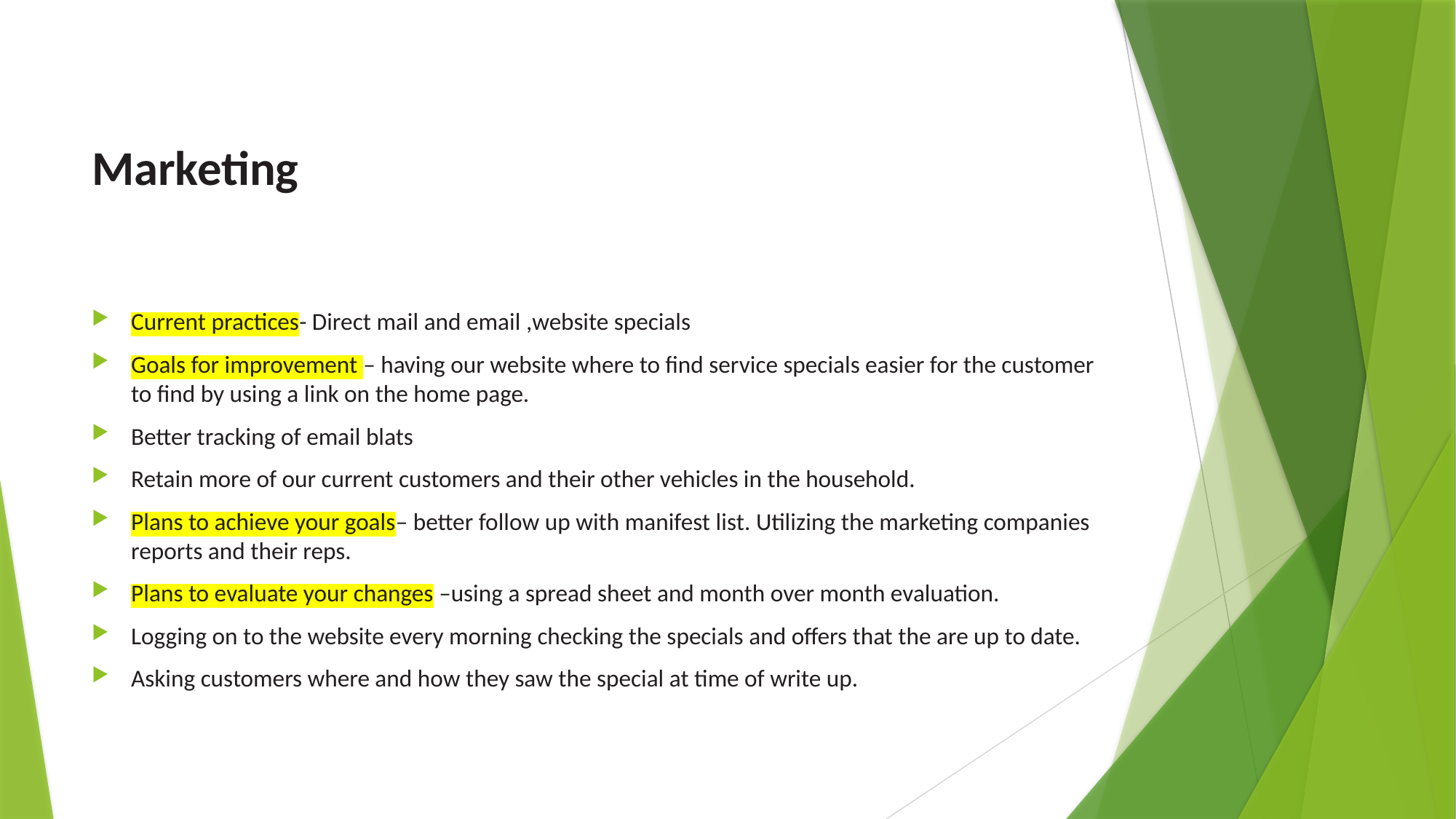

# Marketing

Current practices- Direct mail and email ,website specials
Goals for improvement – having our website where to find service specials easier for the customer to find by using a link on the home page.
Better tracking of email blats
Retain more of our current customers and their other vehicles in the household.
Plans to achieve your goals– better follow up with manifest list. Utilizing the marketing companies reports and their reps.
Plans to evaluate your changes –using a spread sheet and month over month evaluation.
Logging on to the website every morning checking the specials and offers that the are up to date.
Asking customers where and how they saw the special at time of write up.